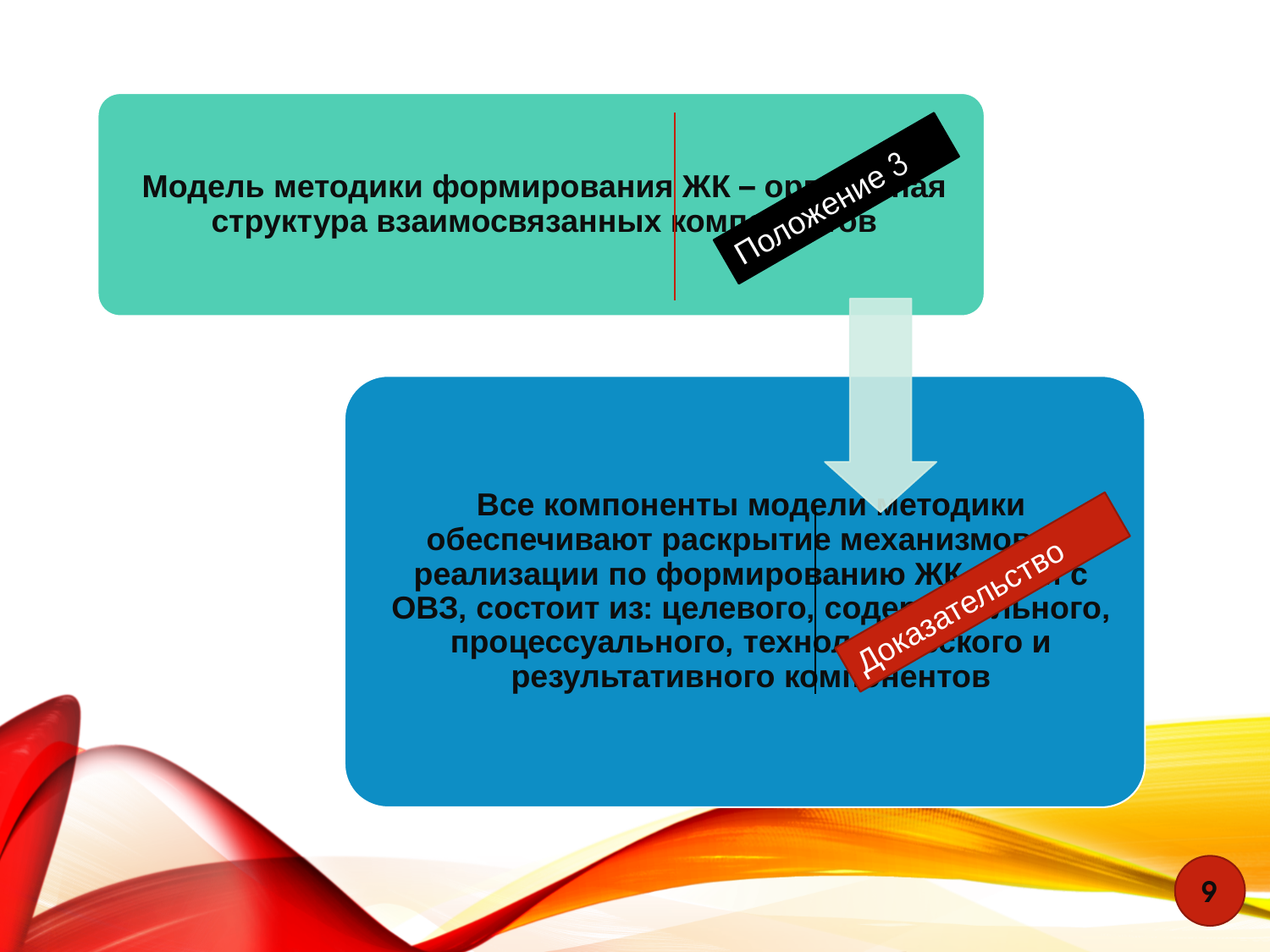

Модель методики формирования ЖК – органичная структура взаимосвязанных компонентов
Все компоненты модели методики обеспечивают раскрытие механизмов её реализации по формированию ЖК детей с ОВЗ, состоит из: целевого, содержательного, процессуального, технологического и результативного компонентов

Положение 3
Доказательство
9